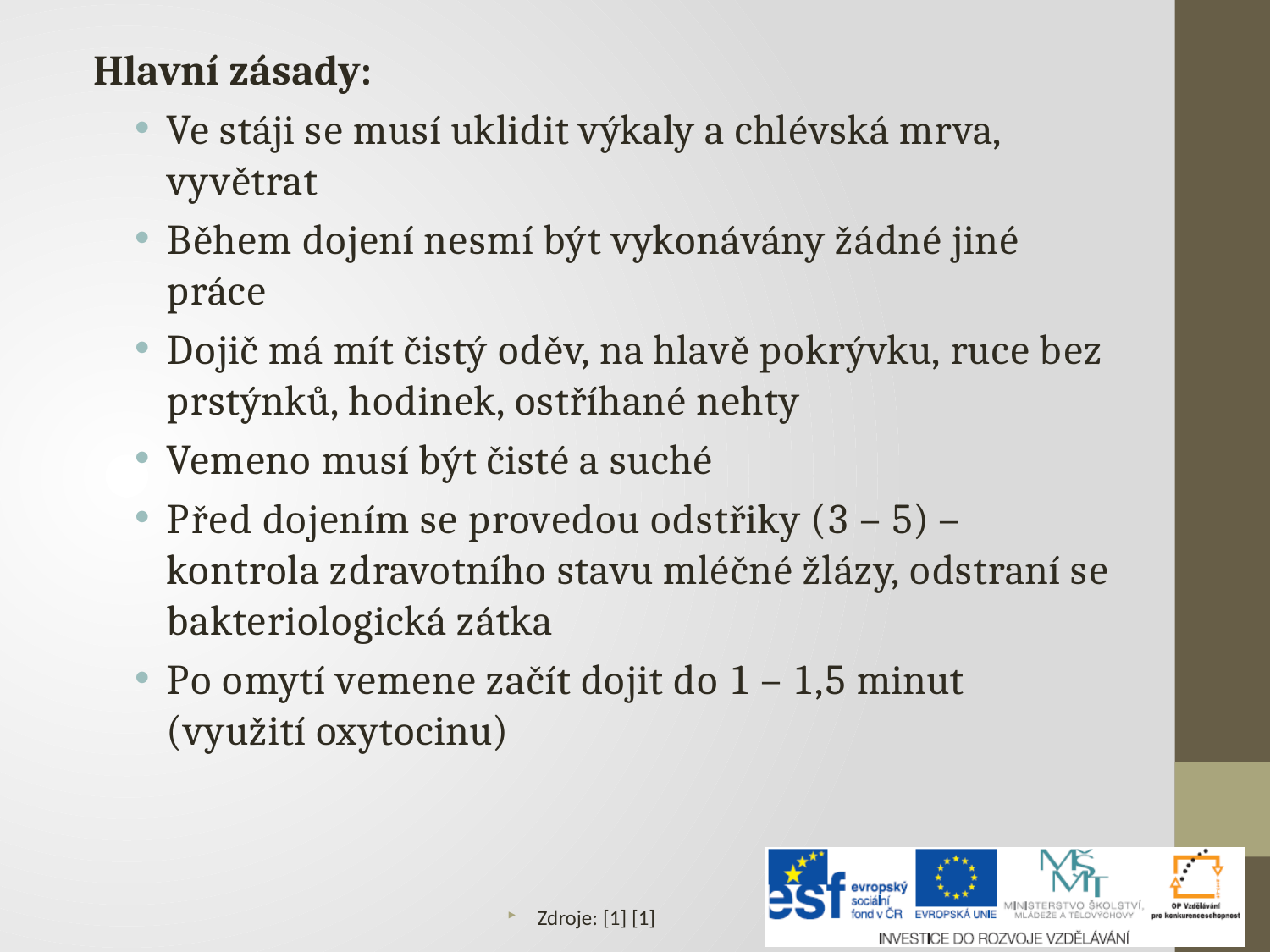

Hlavní zásady:
Ve stáji se musí uklidit výkaly a chlévská mrva, vyvětrat
Během dojení nesmí být vykonávány žádné jiné práce
Dojič má mít čistý oděv, na hlavě pokrývku, ruce bez prstýnků, hodinek, ostříhané nehty
Vemeno musí být čisté a suché
Před dojením se provedou odstřiky (3 – 5) – kontrola zdravotního stavu mléčné žlázy, odstraní se bakteriologická zátka
Po omytí vemene začít dojit do 1 – 1,5 minut (využití oxytocinu)

Zdroje: [1] [1]